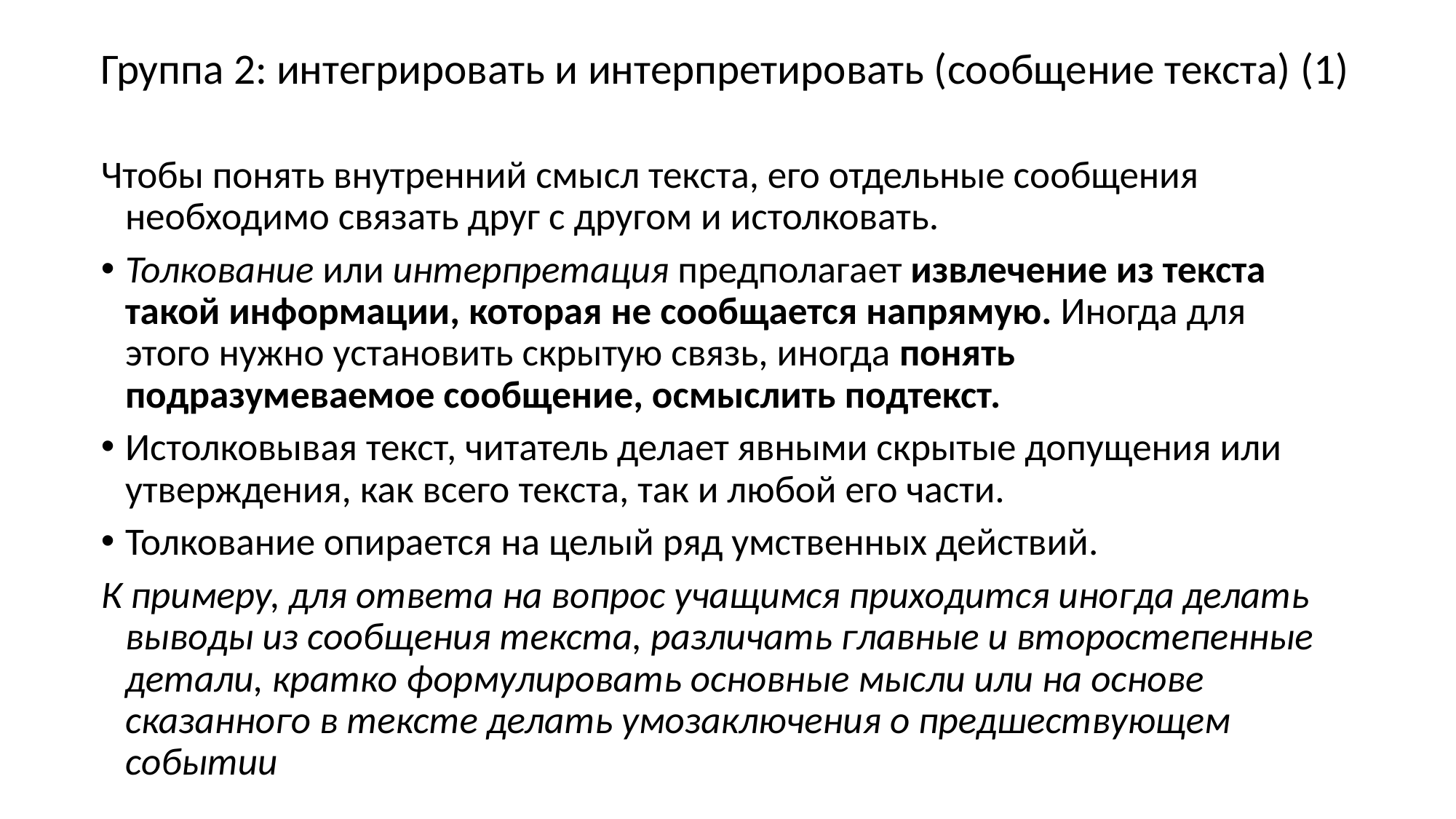

# Группа 2: интегрировать и интерпретировать (сообщение текста) (1)
Чтобы понять внутренний смысл текста, его отдельные сообщения необходимо связать друг с другом и истолковать.
Толкование или интерпретация предполагает извлечение из текста такой информации, которая не сообщается напрямую. Иногда для этого нужно установить скрытую связь, иногда понять подразумеваемое сообщение, осмыслить подтекст.
Истолковывая текст, читатель делает явными скрытые допущения или утверждения, как всего текста, так и любой его части.
Толкование опирается на целый ряд умственных действий.
К примеру, для ответа на вопрос учащимся приходится иногда делать выводы из сообщения текста, различать главные и второстепенные детали, кратко формулировать основные мысли или на основе сказанного в тексте делать умозаключения о предшествующем событии